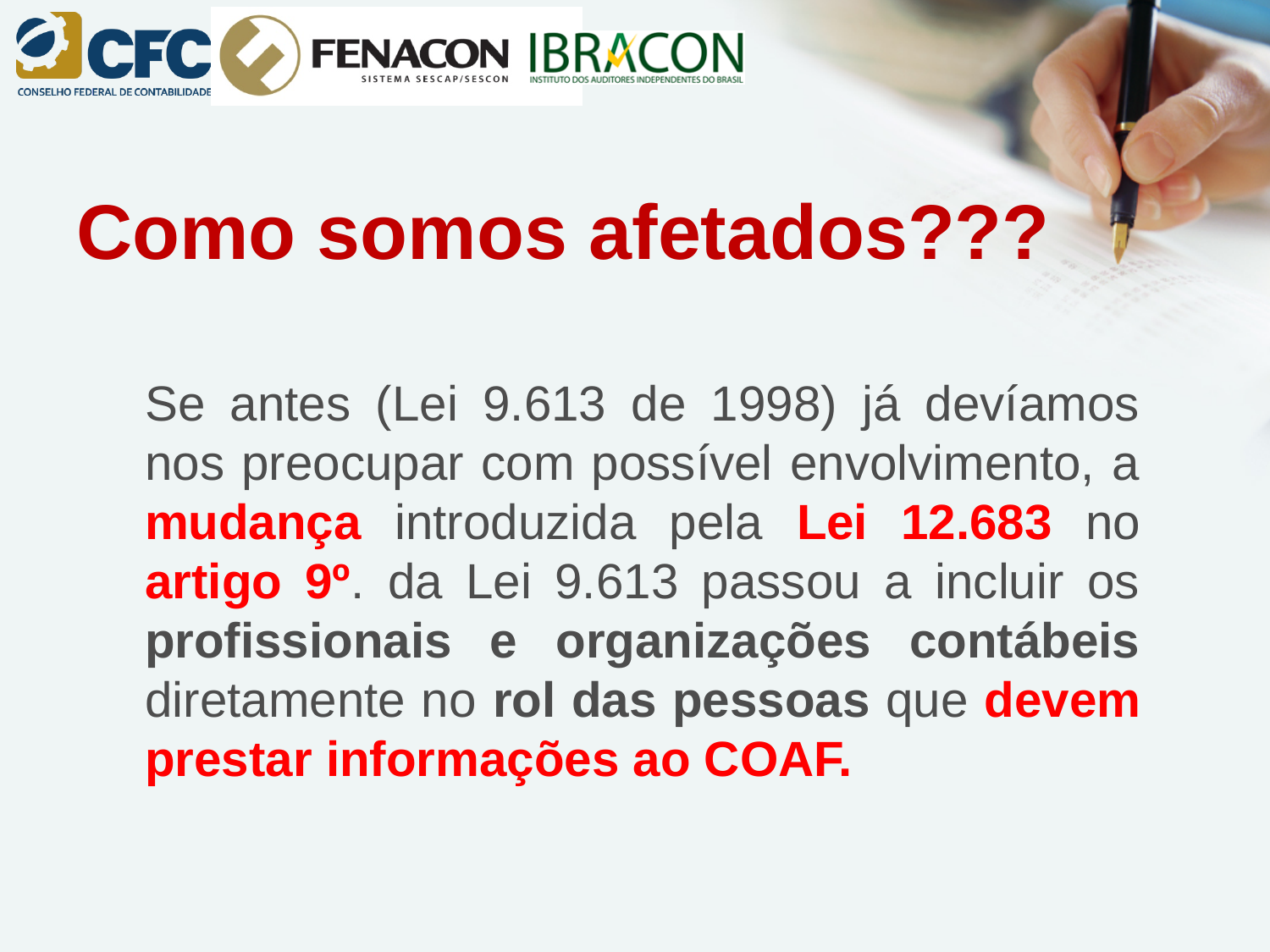

# Como somos afetados???

	Se antes (Lei 9.613 de 1998) já devíamos nos preocupar com possível envolvimento, a mudança introduzida pela Lei 12.683 no artigo 9º. da Lei 9.613 passou a incluir os profissionais e organizações contábeis diretamente no rol das pessoas que devem prestar informações ao COAF.